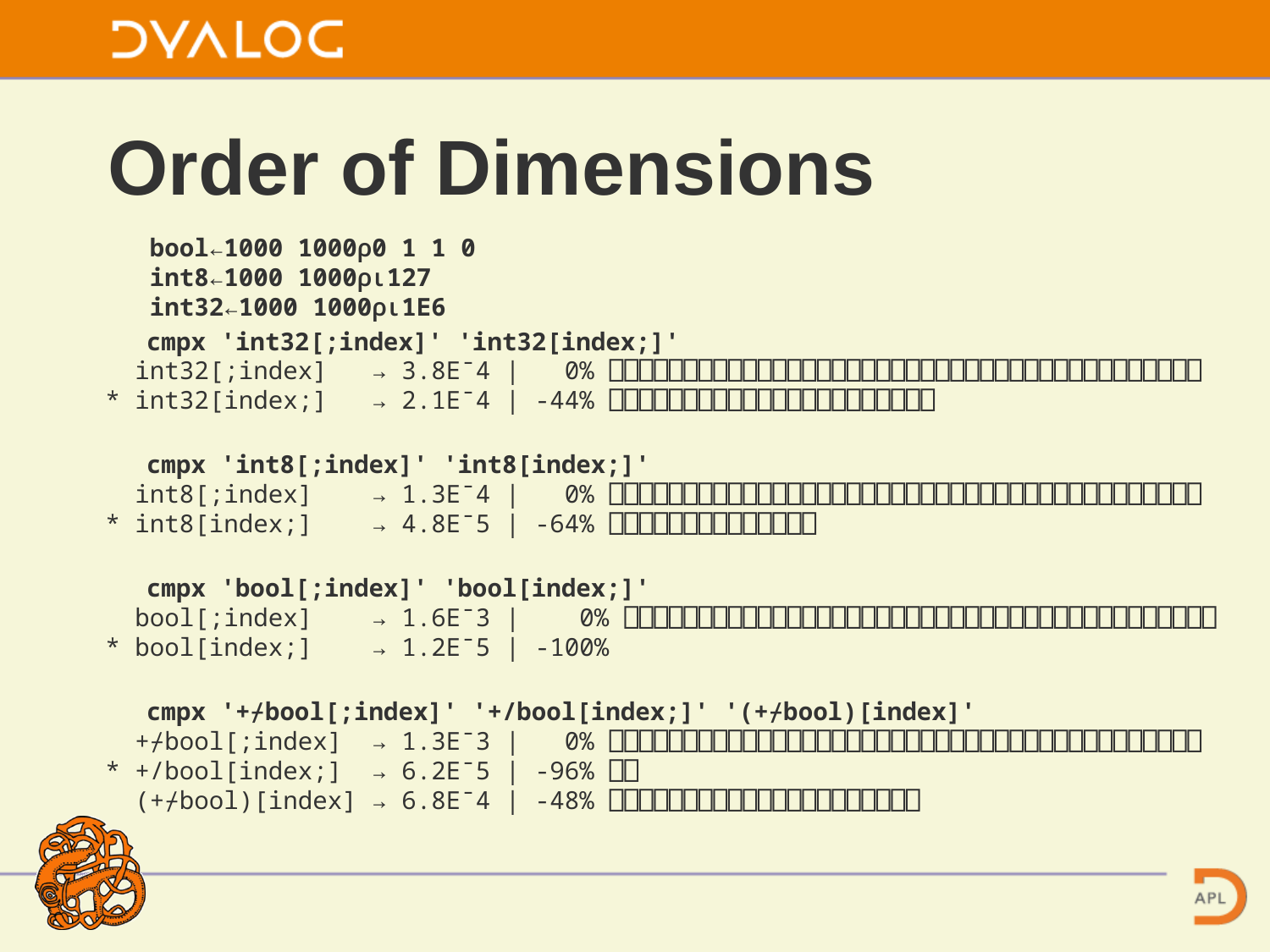

# Order of Dimensions
   bool←1000 1000⍴0 1 1 0
   int8←1000 1000⍴⍳127
   int32←1000 1000⍴⍳1E6
      cmpx 'int32[;index]' 'int32[index;]'
  int32[;index]   → 3.8E¯4 |   0% ⎕⎕⎕⎕⎕⎕⎕⎕⎕⎕⎕⎕⎕⎕⎕⎕⎕⎕⎕⎕⎕⎕⎕⎕⎕⎕⎕⎕⎕⎕⎕⎕⎕⎕⎕⎕⎕⎕⎕⎕
* int32[index;]   → 2.1E¯4 | -44% ⎕⎕⎕⎕⎕⎕⎕⎕⎕⎕⎕⎕⎕⎕⎕⎕⎕⎕⎕⎕⎕⎕
      cmpx 'int8[;index]' 'int8[index;]'
  int8[;index]    → 1.3E¯4 |   0% ⎕⎕⎕⎕⎕⎕⎕⎕⎕⎕⎕⎕⎕⎕⎕⎕⎕⎕⎕⎕⎕⎕⎕⎕⎕⎕⎕⎕⎕⎕⎕⎕⎕⎕⎕⎕⎕⎕⎕⎕
* int8[index;]    → 4.8E¯5 | -64% ⎕⎕⎕⎕⎕⎕⎕⎕⎕⎕⎕⎕⎕⎕
      cmpx 'bool[;index]' 'bool[index;]'
  bool[;index]    → 1.6E¯3 |    0% ⎕⎕⎕⎕⎕⎕⎕⎕⎕⎕⎕⎕⎕⎕⎕⎕⎕⎕⎕⎕⎕⎕⎕⎕⎕⎕⎕⎕⎕⎕⎕⎕⎕⎕⎕⎕⎕⎕⎕⎕
* bool[index;]    → 1.2E¯5 | -100%
      cmpx '+⌿bool[;index]' '+/bool[index;]' '(+⌿bool)[index]'
  +⌿bool[;index]  → 1.3E¯3 |   0% ⎕⎕⎕⎕⎕⎕⎕⎕⎕⎕⎕⎕⎕⎕⎕⎕⎕⎕⎕⎕⎕⎕⎕⎕⎕⎕⎕⎕⎕⎕⎕⎕⎕⎕⎕⎕⎕⎕⎕⎕
* +/bool[index;]  → 6.2E¯5 | -96% ⎕⎕
  (+⌿bool)[index] → 6.8E¯4 | -48% ⎕⎕⎕⎕⎕⎕⎕⎕⎕⎕⎕⎕⎕⎕⎕⎕⎕⎕⎕⎕⎕